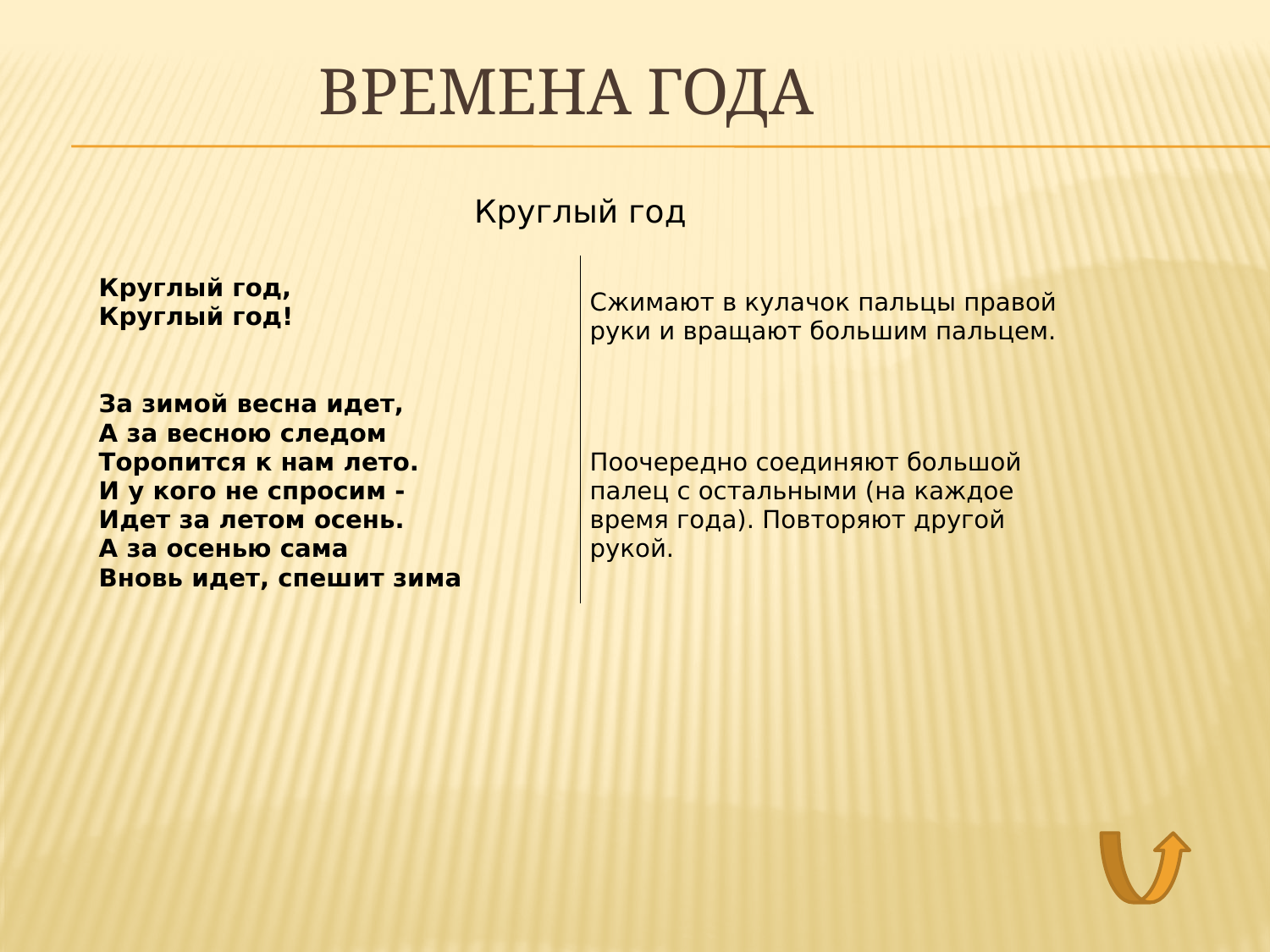

# Времена года
| Круглый год |  |
| --- | --- |
| Круглый год, Круглый год! | Сжимают в кулачок пальцы правой руки и вращают большим пальцем. |
| За зимой весна идет, А за весною следом Торопится к нам лето. И у кого не спросим - Идет за летом осень. А за осенью сама Вновь идет, спешит зима | Поочередно соединяют большой палец с остальными (на каждое время года). Повторяют другой рукой. |